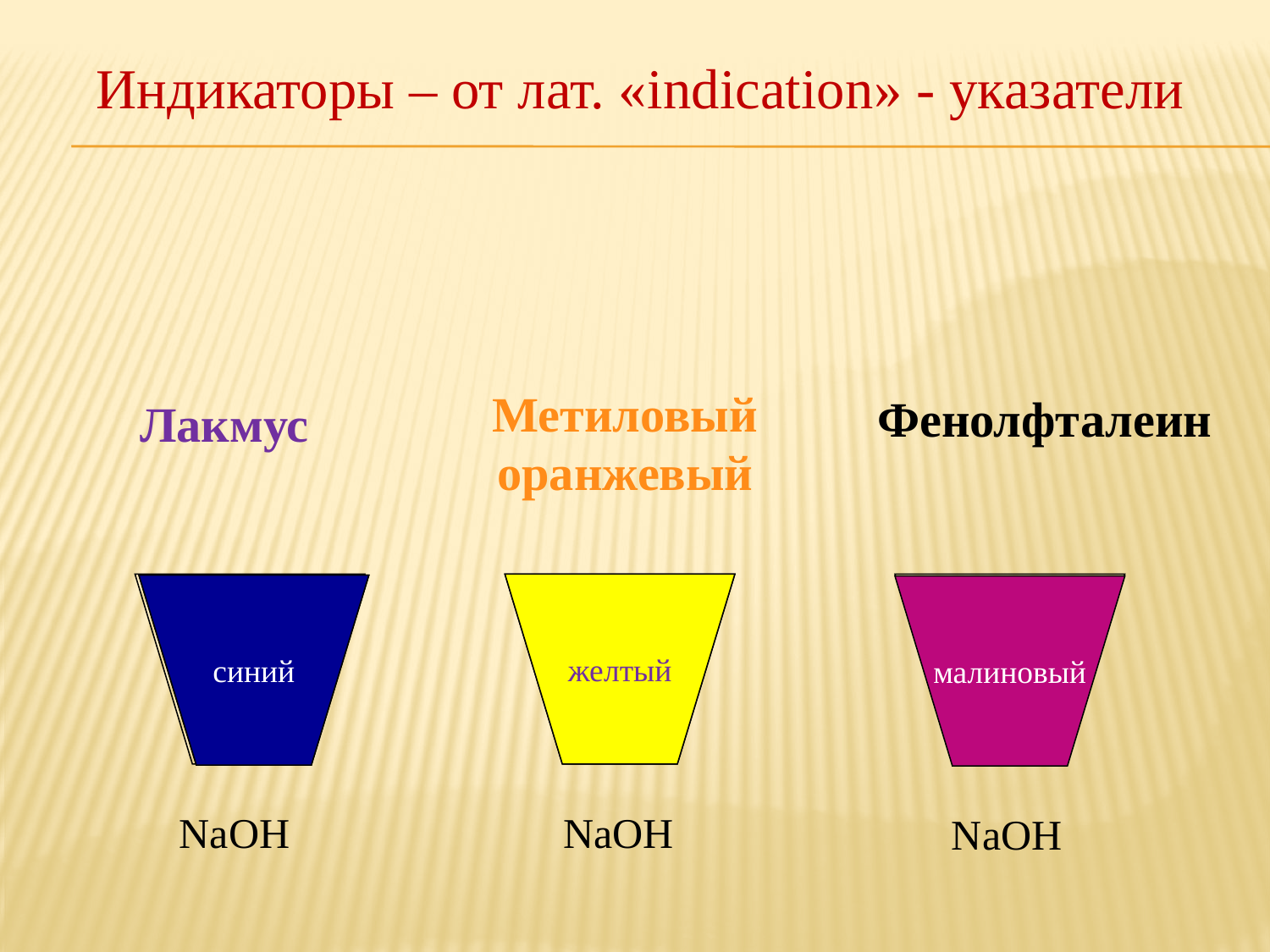

Индикаторы – от лат. «indication» - указатели
Метиловый оранжевый
Фенолфталеин
Лакмус

желтый

синий
малиновый
NaOH
NaOH
NaOH